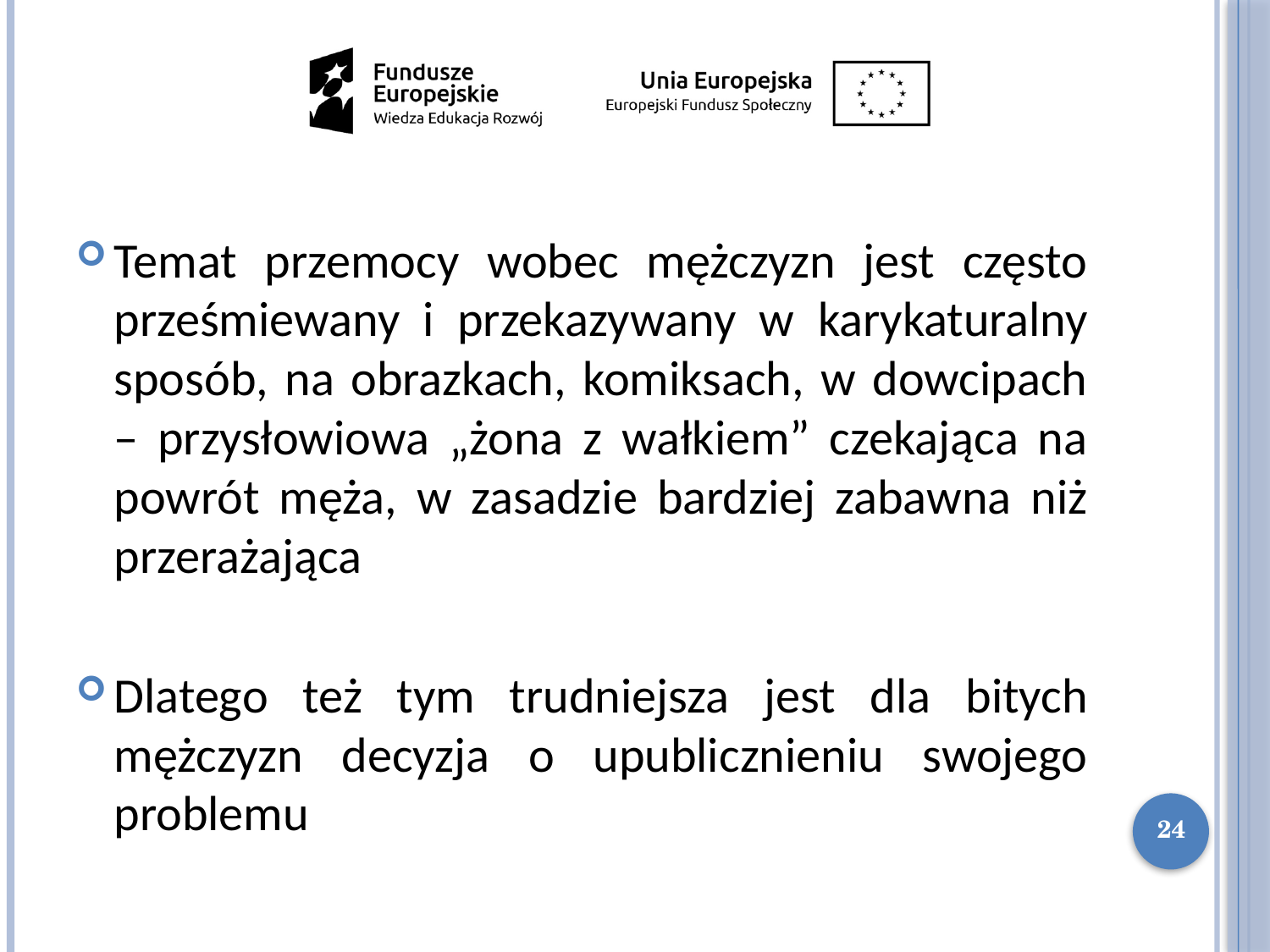

Temat przemocy wobec mężczyzn jest często prześmiewany i przekazywany w karykaturalny sposób, na obrazkach, komiksach, w dowcipach – przysłowiowa „żona z wałkiem” czekająca na powrót męża, w zasadzie bardziej zabawna niż przerażająca

Dlatego też tym trudniejsza jest dla bitych mężczyzn decyzja o upublicznieniu swojego problemu
24